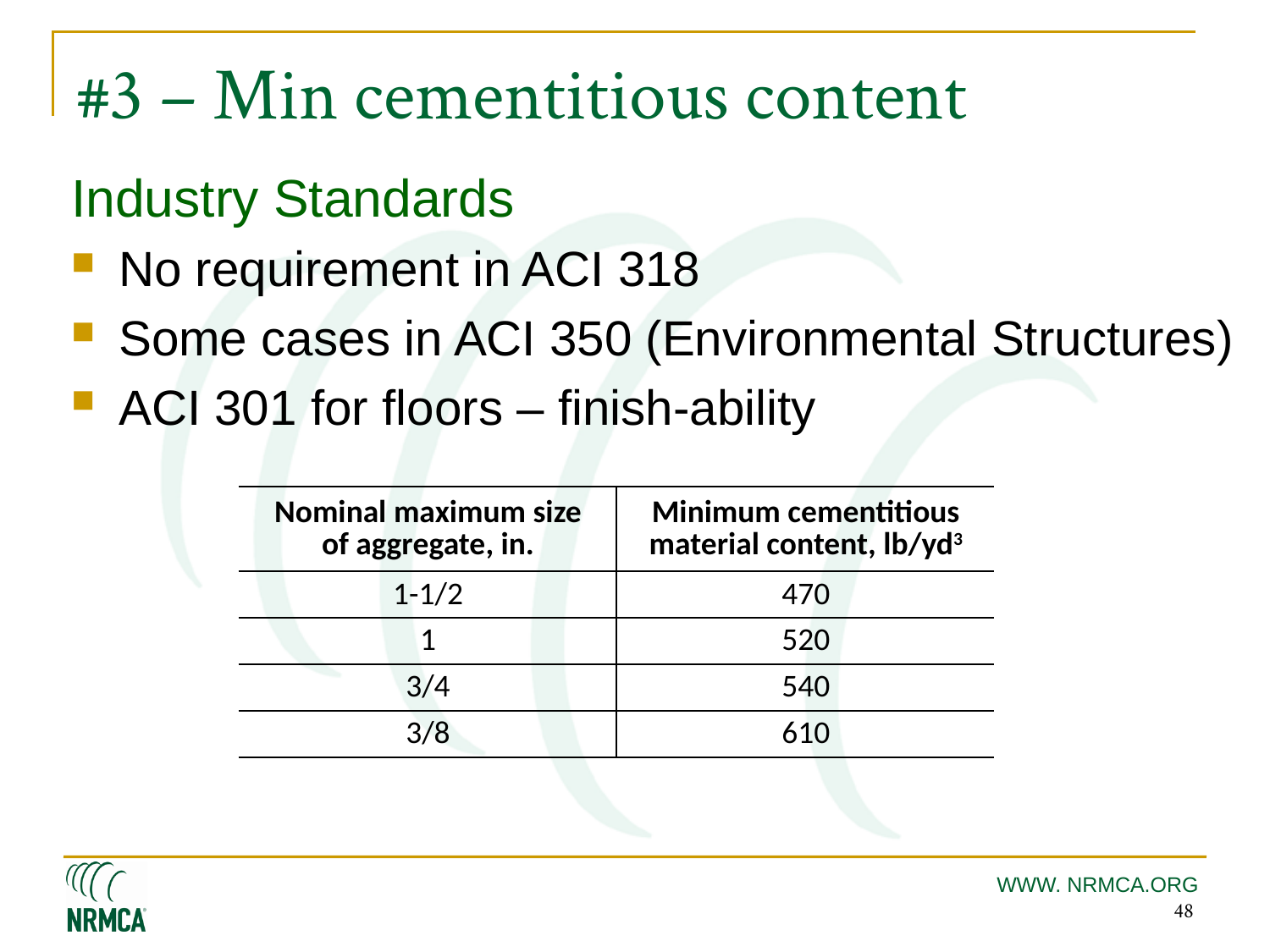

# #3 – Min cementitious content
Industry Standards
No requirement in ACI 318
Some cases in ACI 350 (Environmental Structures)
ACI 301 for floors – finish-ability

| Nominal maximum size of aggregate, in. | Minimum cementitious material content, lb/yd3 |
| --- | --- |
| 1-1/2 | 470 |
| 1 | 520 |
| 3/4 | 540 |
| 3/8 | 610 |
48